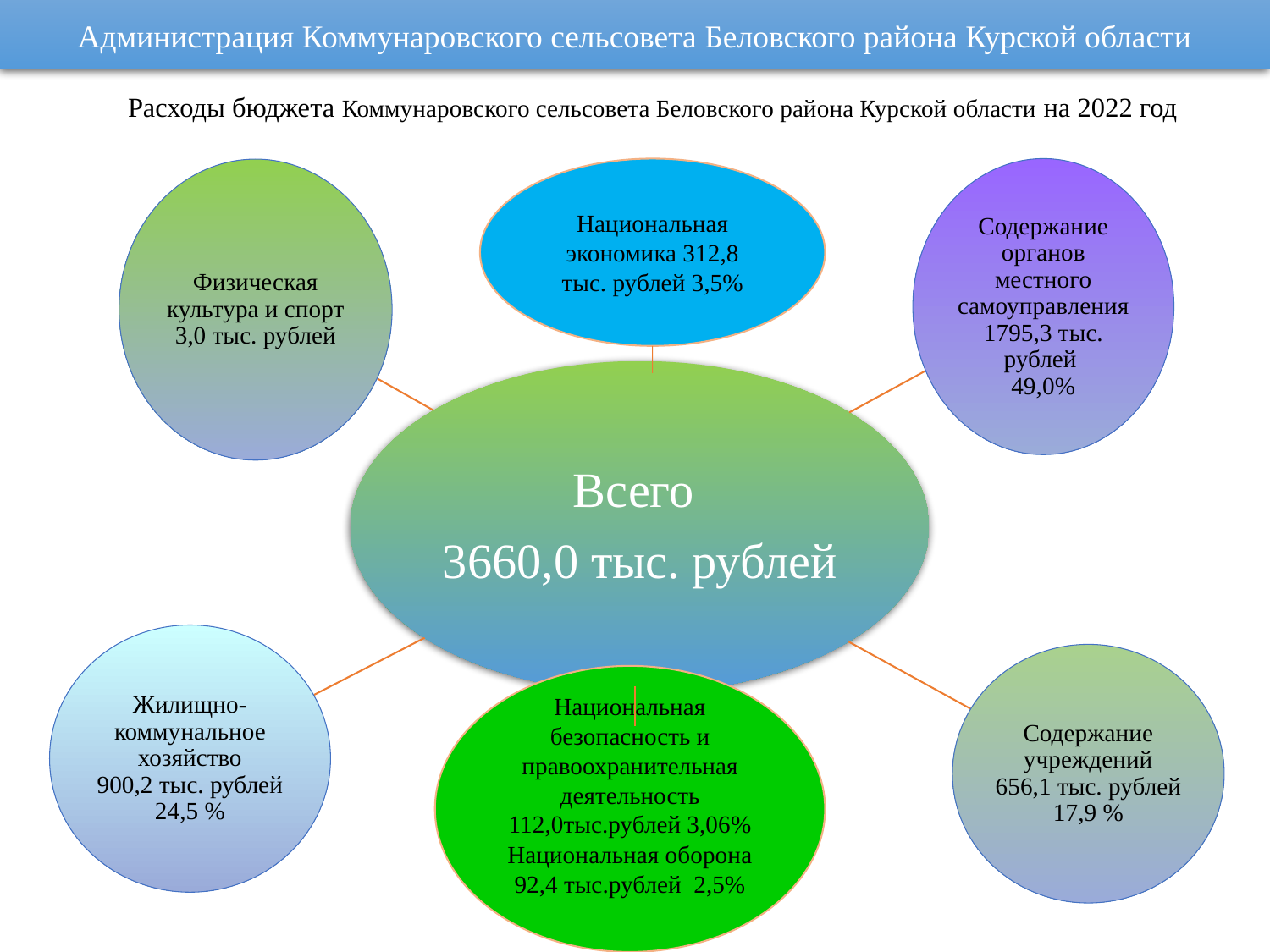

Администрация Коммунаровского сельсовета Беловского района Курской области
# Расходы бюджета Коммунаровского сельсовета Беловского района Курской области на 2022 год
Всего
3660,0 тыс. рублей

Жилищно-коммунальное хозяйство
900,2 тыс. рублей 24,5 %

Физическая культура и спорт
3,0 тыс. рублей

Содержание органов местного самоуправления 1795,3 тыс. рублей
49,0%

Содержание учреждений 656,1 тыс. рублей
17,9 %
Национальная экономика 312,8 тыс. рублей 3,5%
Национальная безопасность и правоохранительная деятельность 112,0тыс.рублей 3,06%
Национальная оборона 92,4 тыс.рублей  2,5%